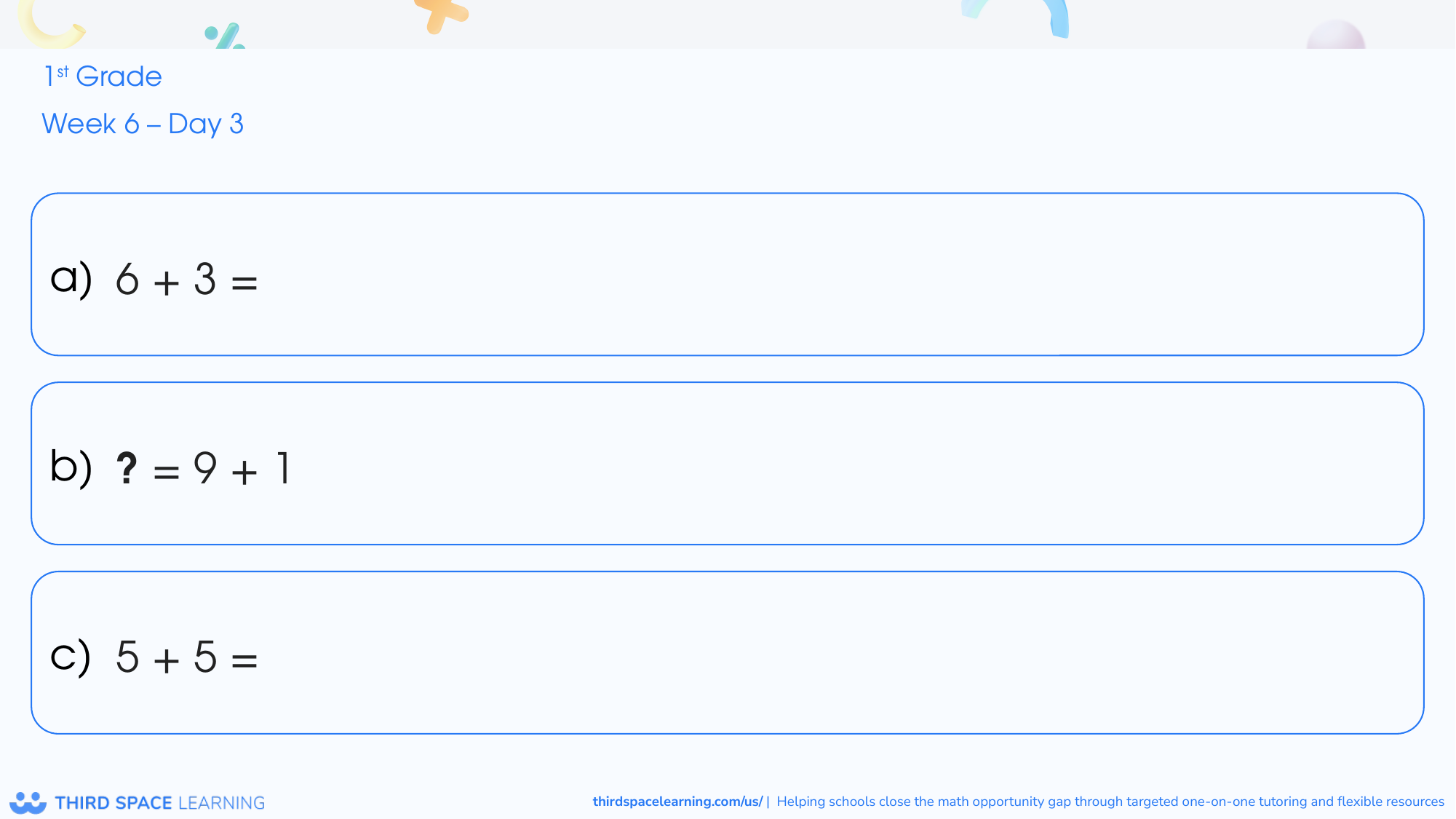

1st Grade
Week 6 – Day 3
6 + 3 =
? = 9 + 1
5 + 5 =